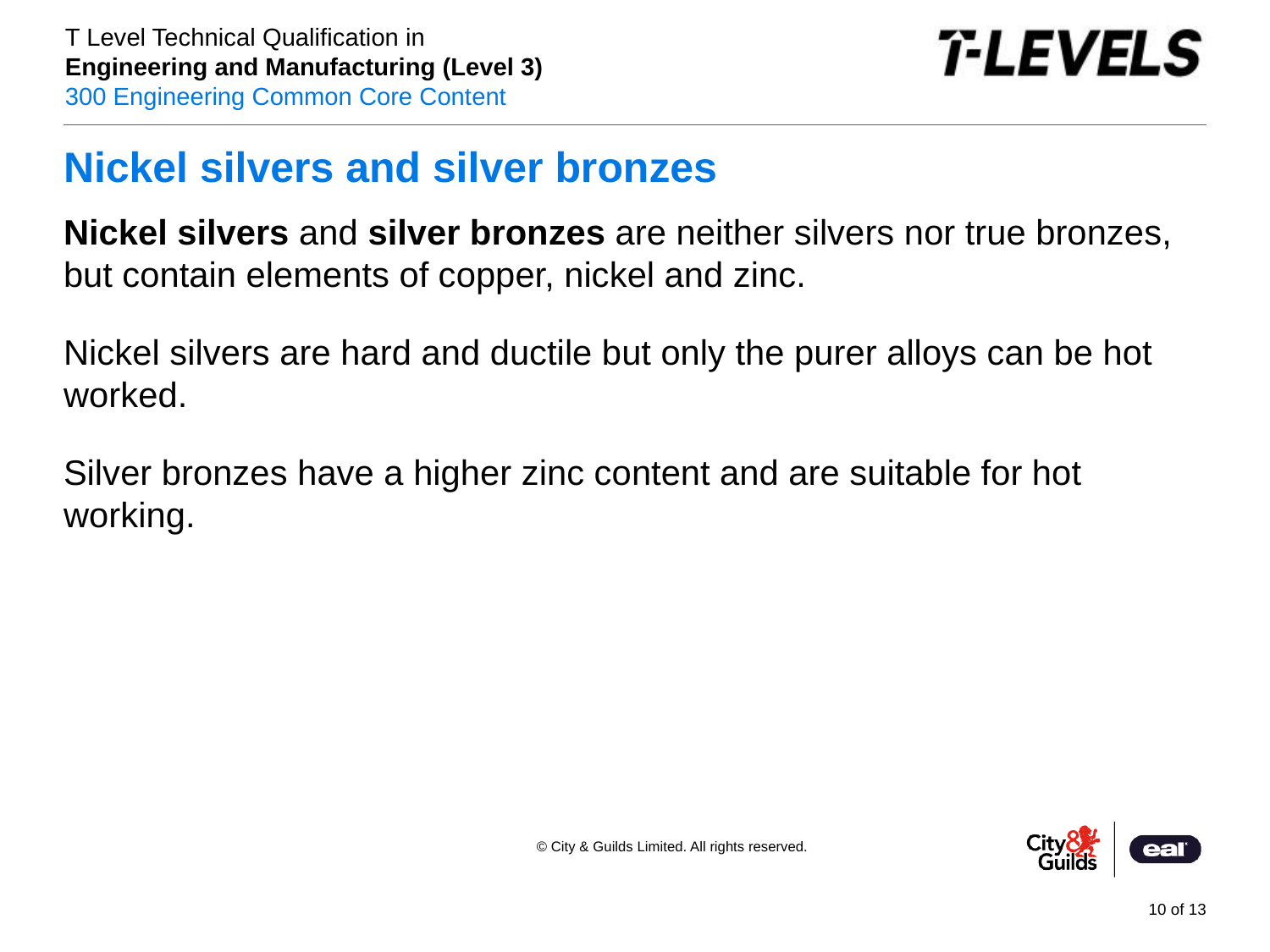

# Nickel silvers and silver bronzes
Nickel silvers and silver bronzes are neither silvers nor true bronzes, but contain elements of copper, nickel and zinc.
Nickel silvers are hard and ductile but only the purer alloys can be hot worked.
Silver bronzes have a higher zinc content and are suitable for hot working.